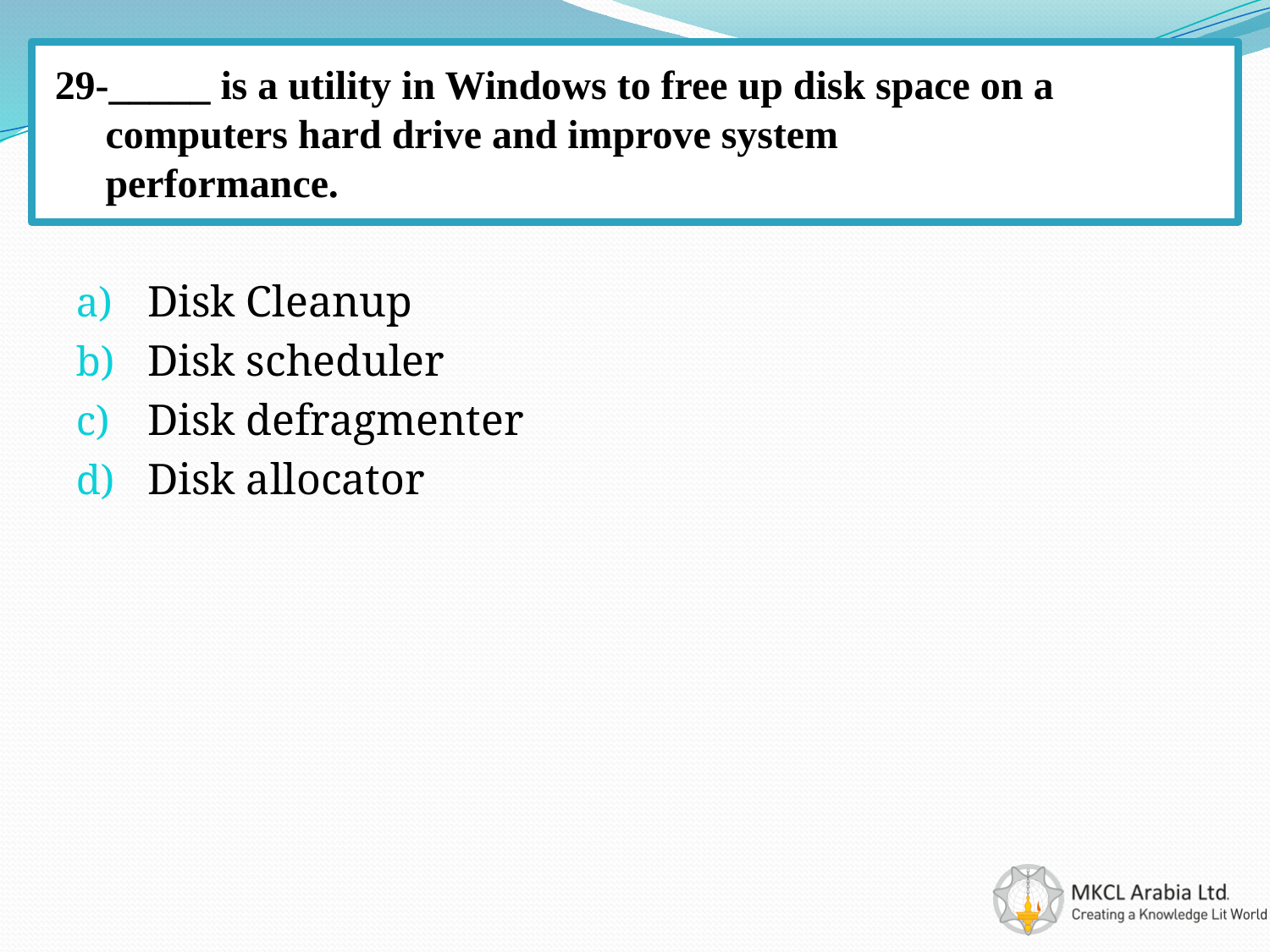

# 29-_____ is a utility in Windows to free up disk space on a computers hard drive and improve system performance.
Disk Cleanup
Disk scheduler
Disk defragmenter
Disk allocator